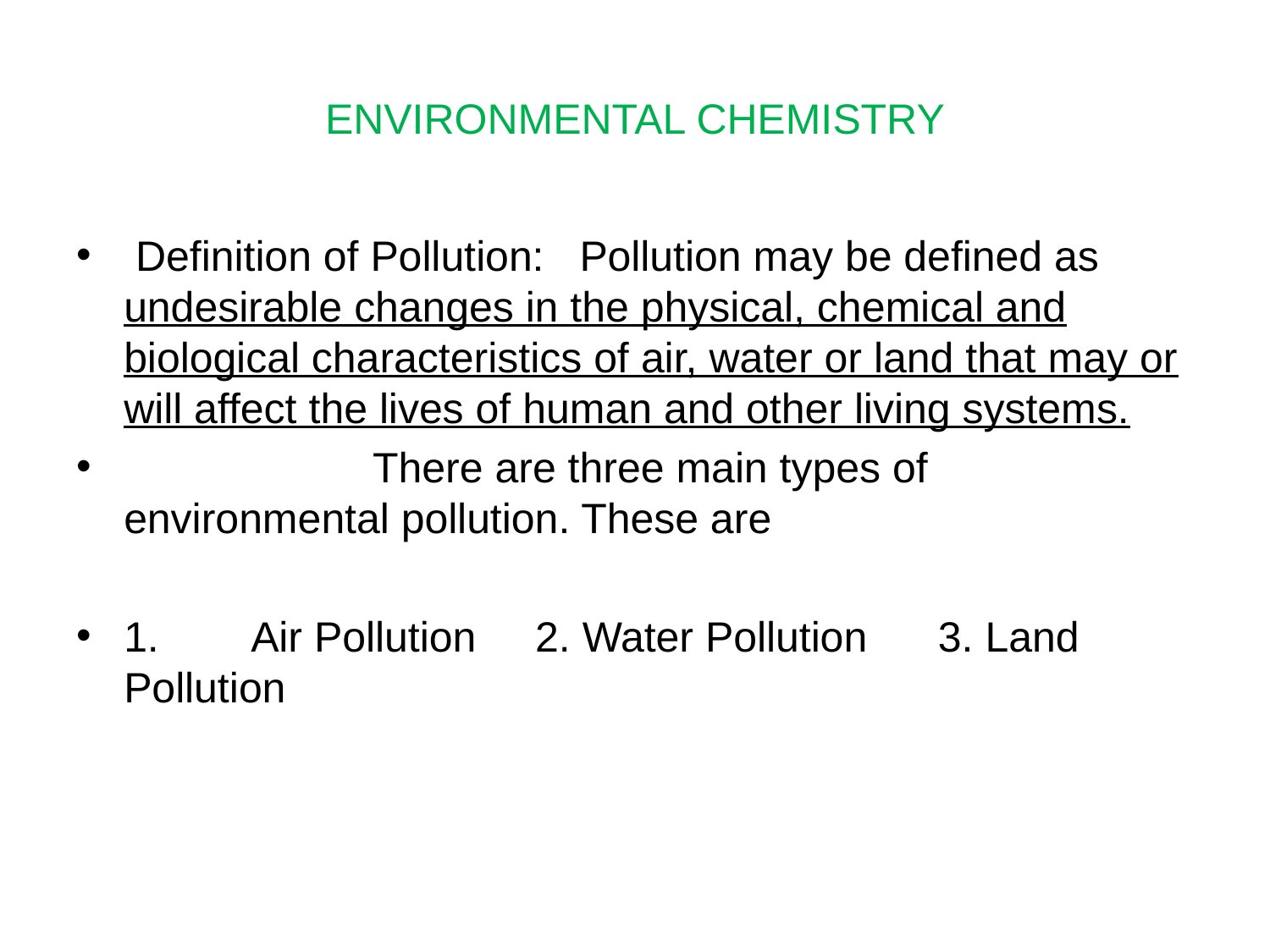

# ENVIRONMENTAL CHEMISTRY
 Definition of Pollution:   Pollution may be defined as undesirable changes in the physical, chemical and biological characteristics of air, water or land that may or will affect the lives of human and other living systems.
                     There are three main types of environmental pollution. These are

1.	Air Pollution     2. Water Pollution      3. Land Pollution